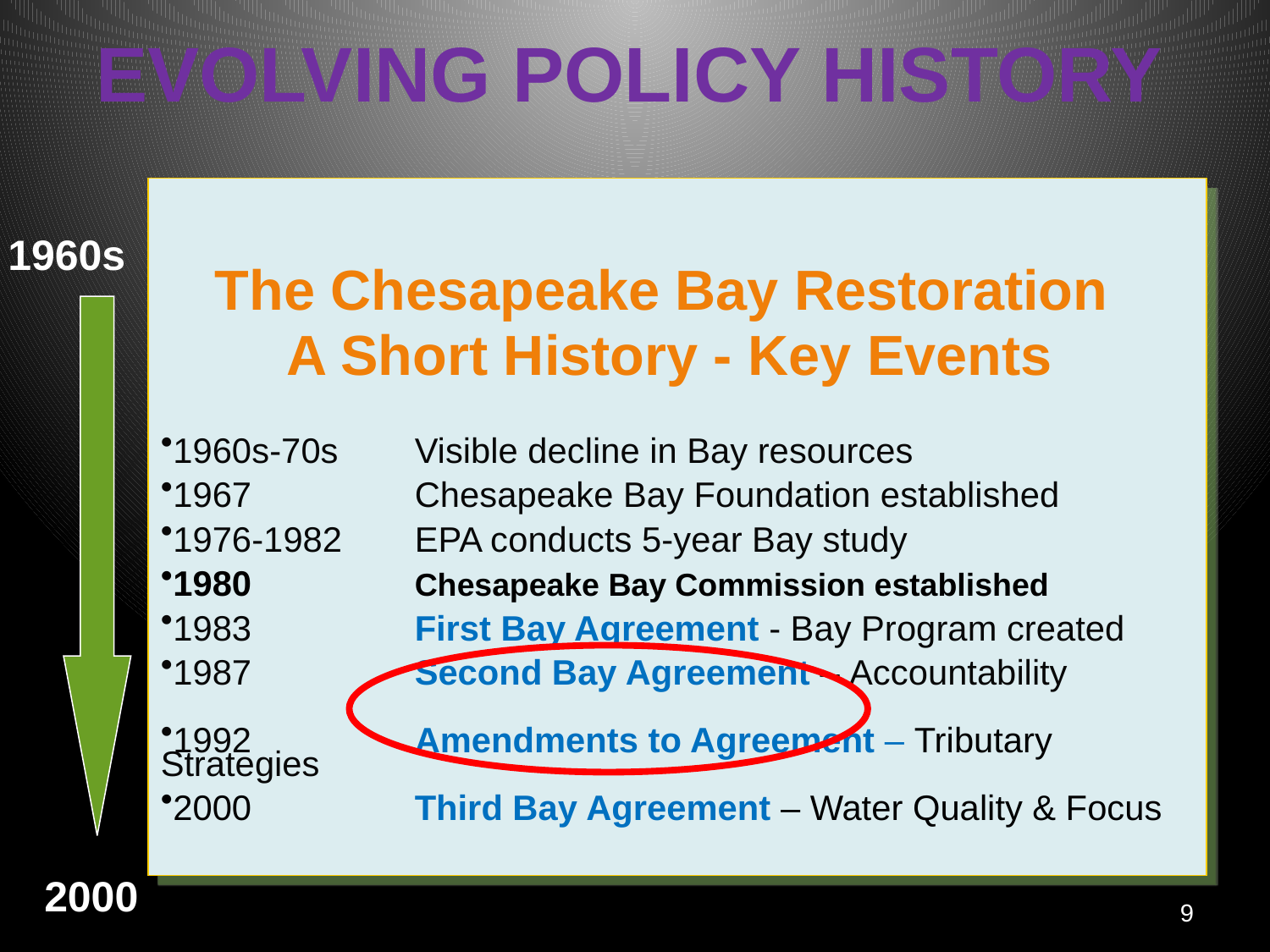

EVOLVING POLICY HISTORY

The Chesapeake Bay Restoration
A Short History - Key Events

1960s-70s 	Visible decline in Bay resources
1967 		Chesapeake Bay Foundation established
1976-1982 	EPA conducts 5-year Bay study
1980 		Chesapeake Bay Commission established
1983 		First Bay Agreement - Bay Program created
1987 		Second Bay Agreement – Accountability
1992 		Amendments to Agreement – Tributary Strategies
2000 		Third Bay Agreement – Water Quality & Focus

1960s

2000
9